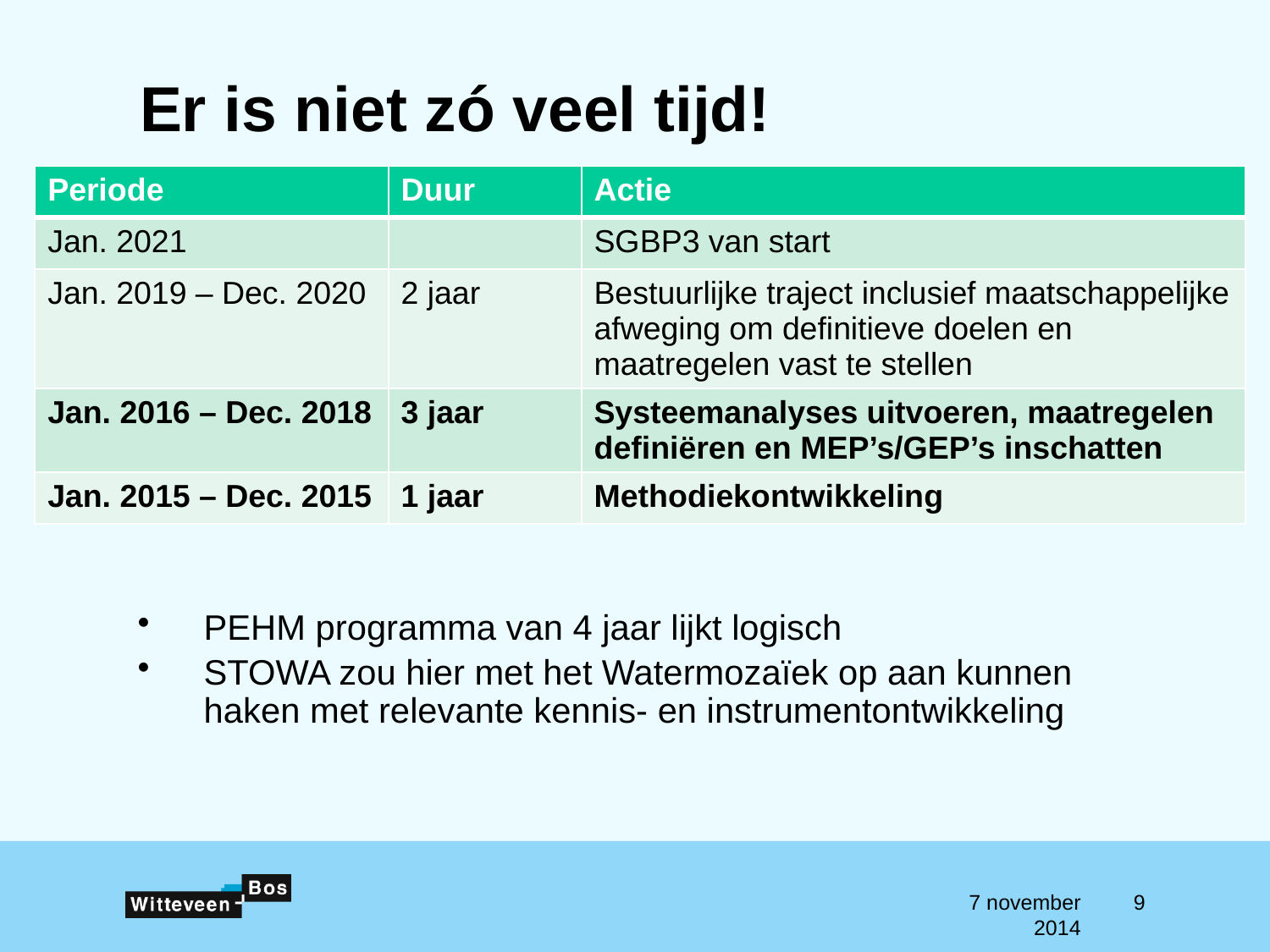

# Er is niet zó veel tijd!
| Periode | Duur | Actie |
| --- | --- | --- |
| Jan. 2021 |  | SGBP3 van start |
| Jan. 2019 – Dec. 2020 | 2 jaar | Bestuurlijke traject inclusief maatschappelijke afweging om definitieve doelen en maatregelen vast te stellen |
| Jan. 2016 – Dec. 2018 | 3 jaar | Systeemanalyses uitvoeren, maatregelen definiëren en MEP’s/GEP’s inschatten |
| Jan. 2015 – Dec. 2015 | 1 jaar | Methodiekontwikkeling |
PEHM programma van 4 jaar lijkt logisch
STOWA zou hier met het Watermozaïek op aan kunnen haken met relevante kennis- en instrumentontwikkeling
7 november 2014
9